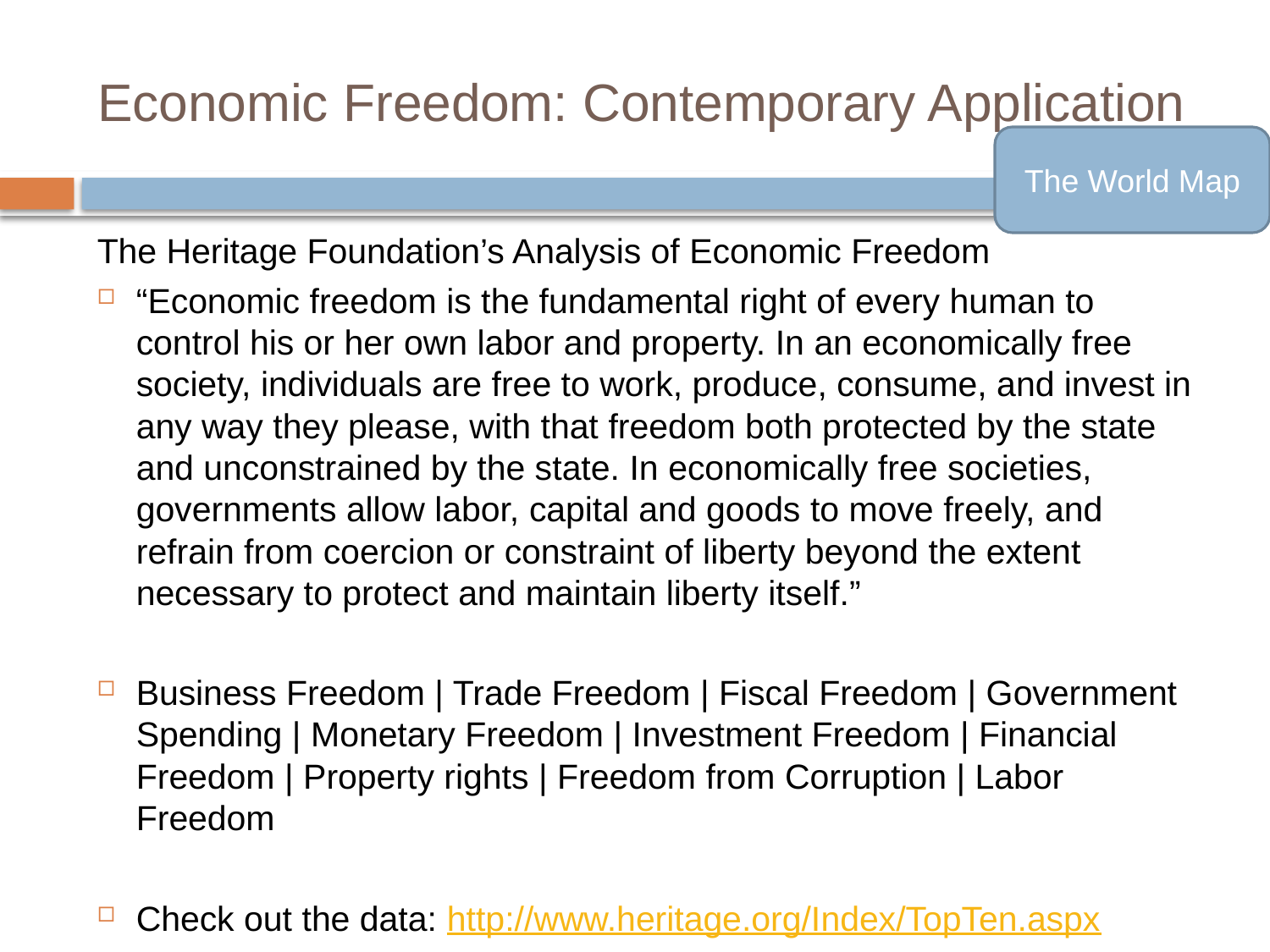

# Economic Freedom: Contemporary Application
The World Map
The Heritage Foundation’s Analysis of Economic Freedom
“Economic freedom is the fundamental right of every human to control his or her own labor and property. In an economically free society, individuals are free to work, produce, consume, and invest in any way they please, with that freedom both protected by the state and unconstrained by the state. In economically free societies, governments allow labor, capital and goods to move freely, and refrain from coercion or constraint of liberty beyond the extent necessary to protect and maintain liberty itself.”

Business Freedom | Trade Freedom | Fiscal Freedom | Government Spending | Monetary Freedom | Investment Freedom | Financial Freedom | Property rights | Freedom from Corruption | Labor Freedom

Check out the data: http://www.heritage.org/Index/TopTen.aspx